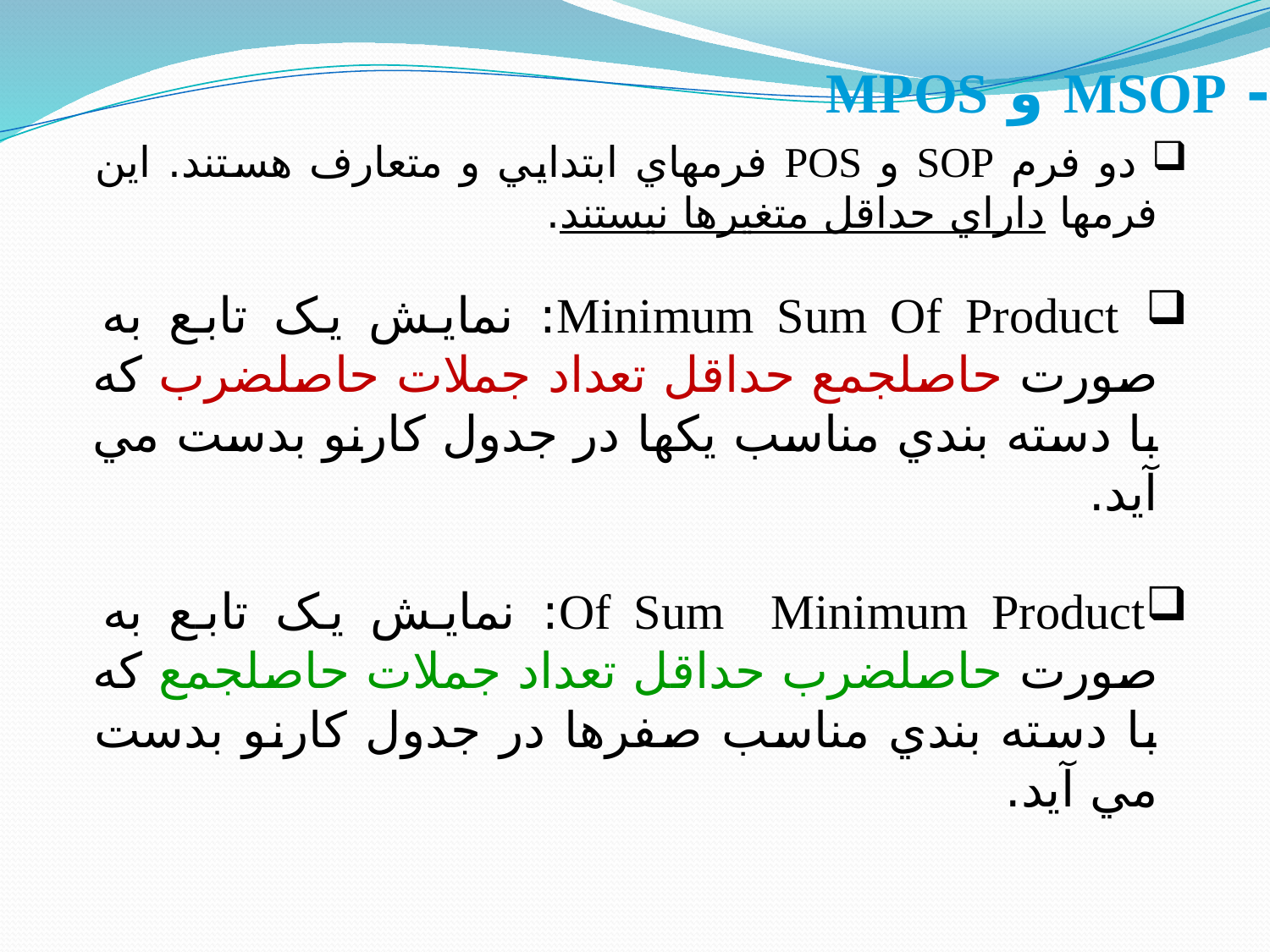

# - MSOP و MPOS
 دو فرم SOP و POS فرمهاي ابتدايي و متعارف هستند. اين فرمها داراي حداقل متغيرها نيستند.
 Minimum Sum Of Product: نمايش يک تابع به صورت حاصلجمع حداقل تعداد جملات حاصلضرب که با دسته بندي مناسب يکها در جدول کارنو بدست مي آيد.

Of Sum  Minimum Product: نمايش يک تابع به صورت حاصلضرب حداقل تعداد جملات حاصلجمع که با دسته بندي مناسب صفرها در جدول کارنو بدست مي آيد.